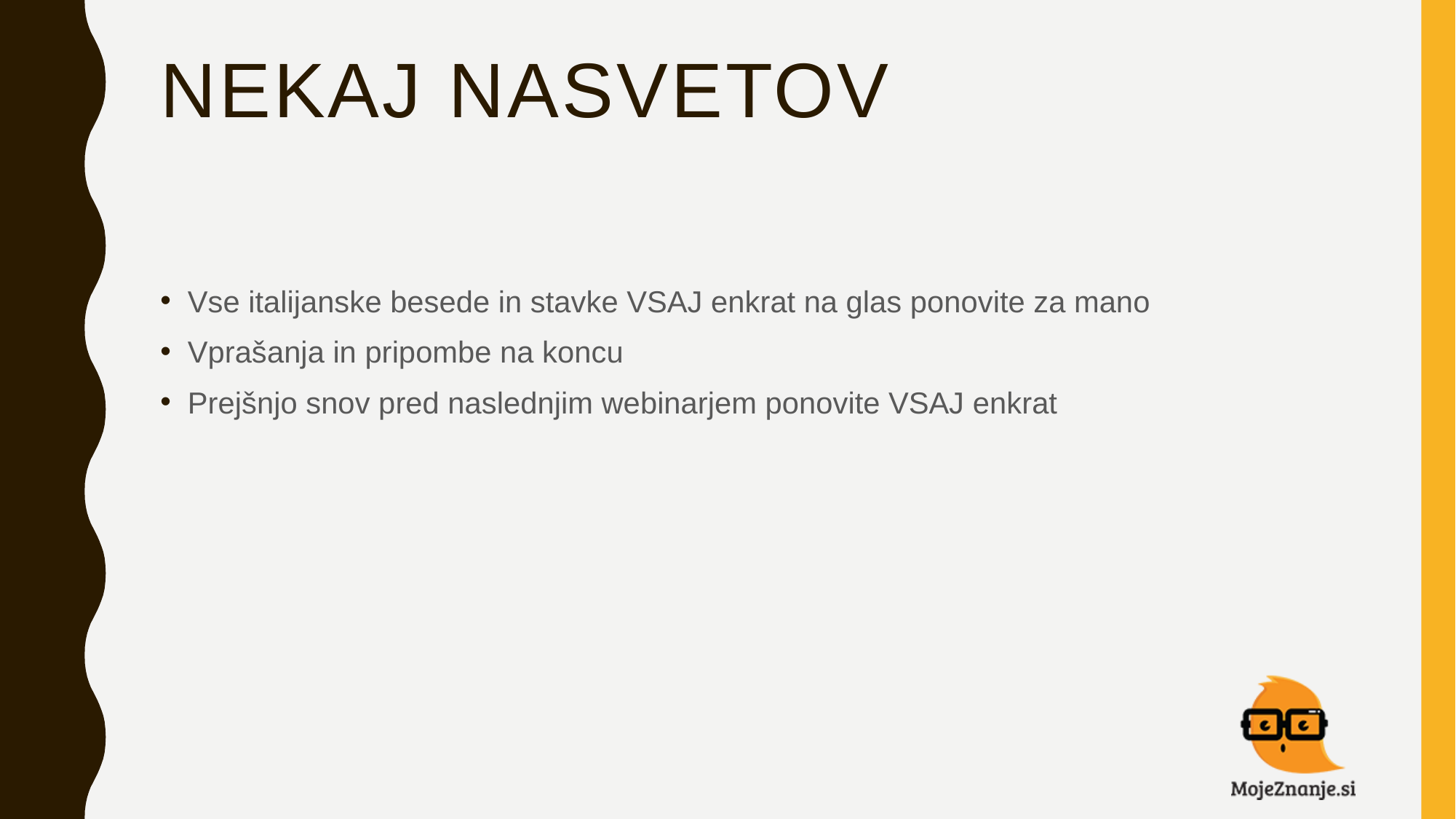

# Nekaj nasvetov
Vse italijanske besede in stavke VSAJ enkrat na glas ponovite za mano
Vprašanja in pripombe na koncu
Prejšnjo snov pred naslednjim webinarjem ponovite VSAJ enkrat